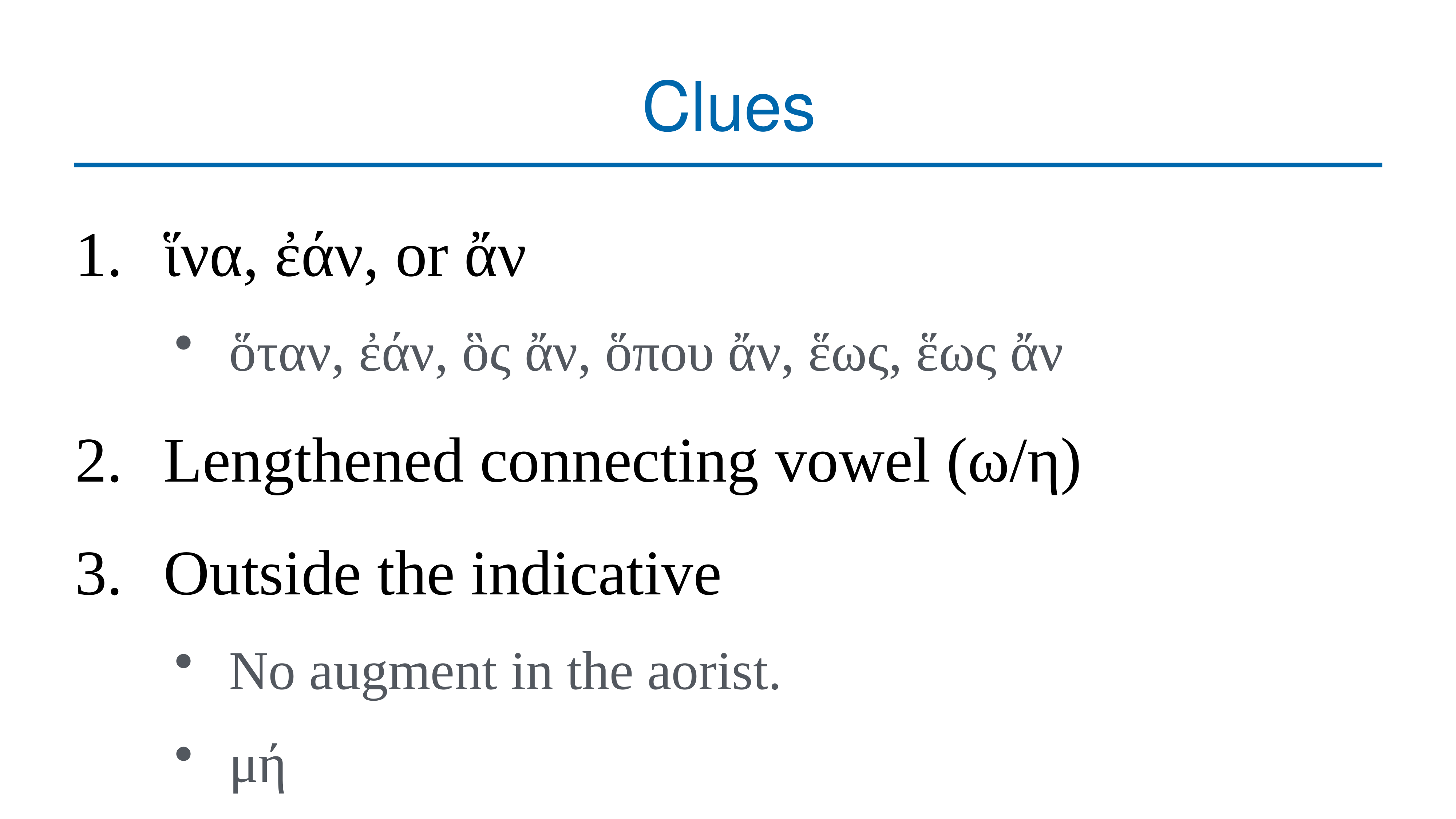

# Clues
ἵνα, ἐάν, or ἄν
ὅταν, ἐάν, ὃς ἄν, ὅπου ἄν, ἕως, ἕως ἄν
Lengthened connecting vowel (ω/η)
Outside the indicative
No augment in the aorist.
μή